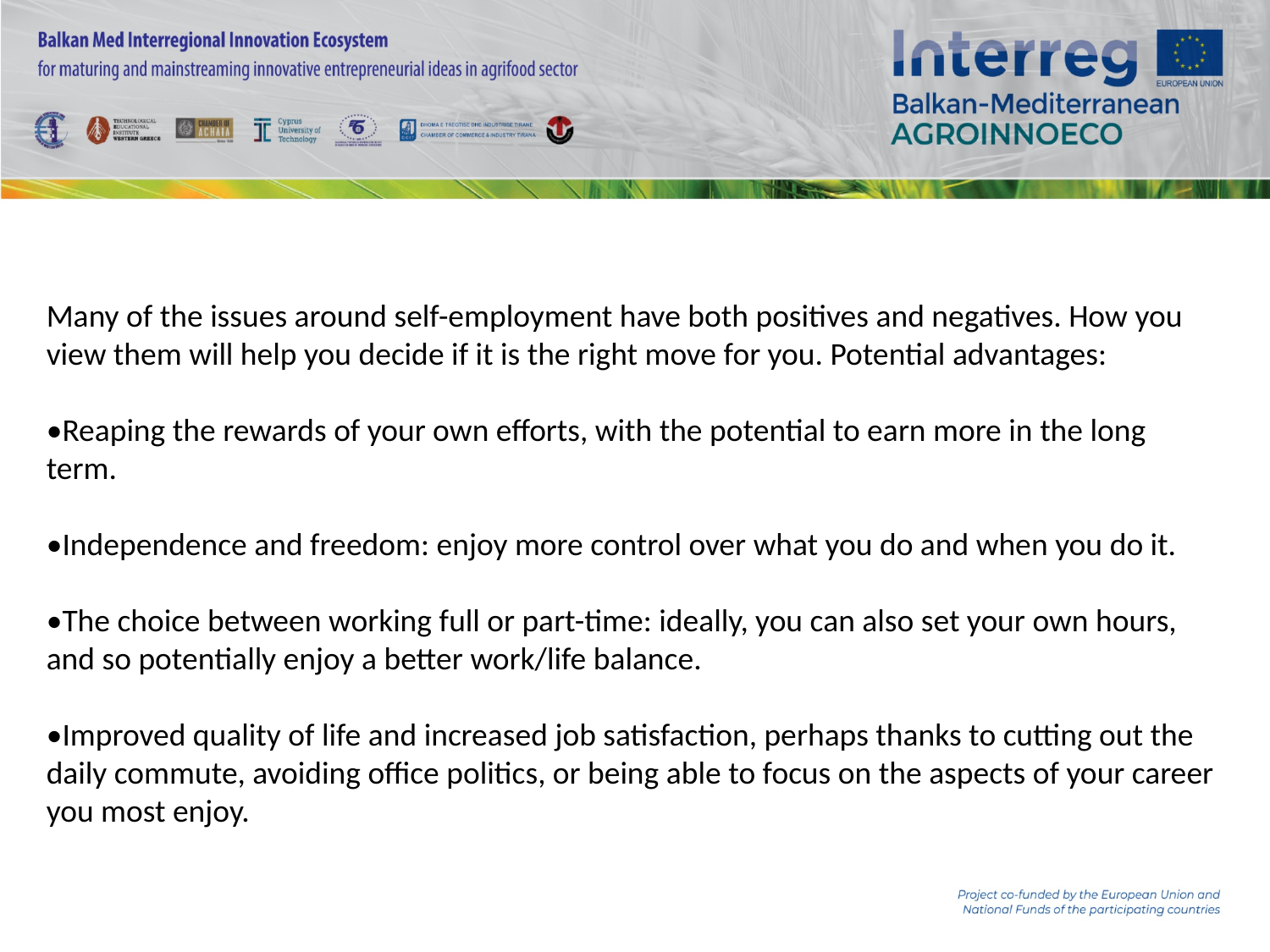

Many of the issues around self-employment have both positives and negatives. How you view them will help you decide if it is the right move for you. Potential advantages:

•Reaping the rewards of your own efforts, with the potential to earn more in the long term.

•Independence and freedom: enjoy more control over what you do and when you do it.

•The choice between working full or part-time: ideally, you can also set your own hours, and so potentially enjoy a better work/life balance.

•Improved quality of life and increased job satisfaction, perhaps thanks to cutting out the daily commute, avoiding office politics, or being able to focus on the aspects of your career you most enjoy.